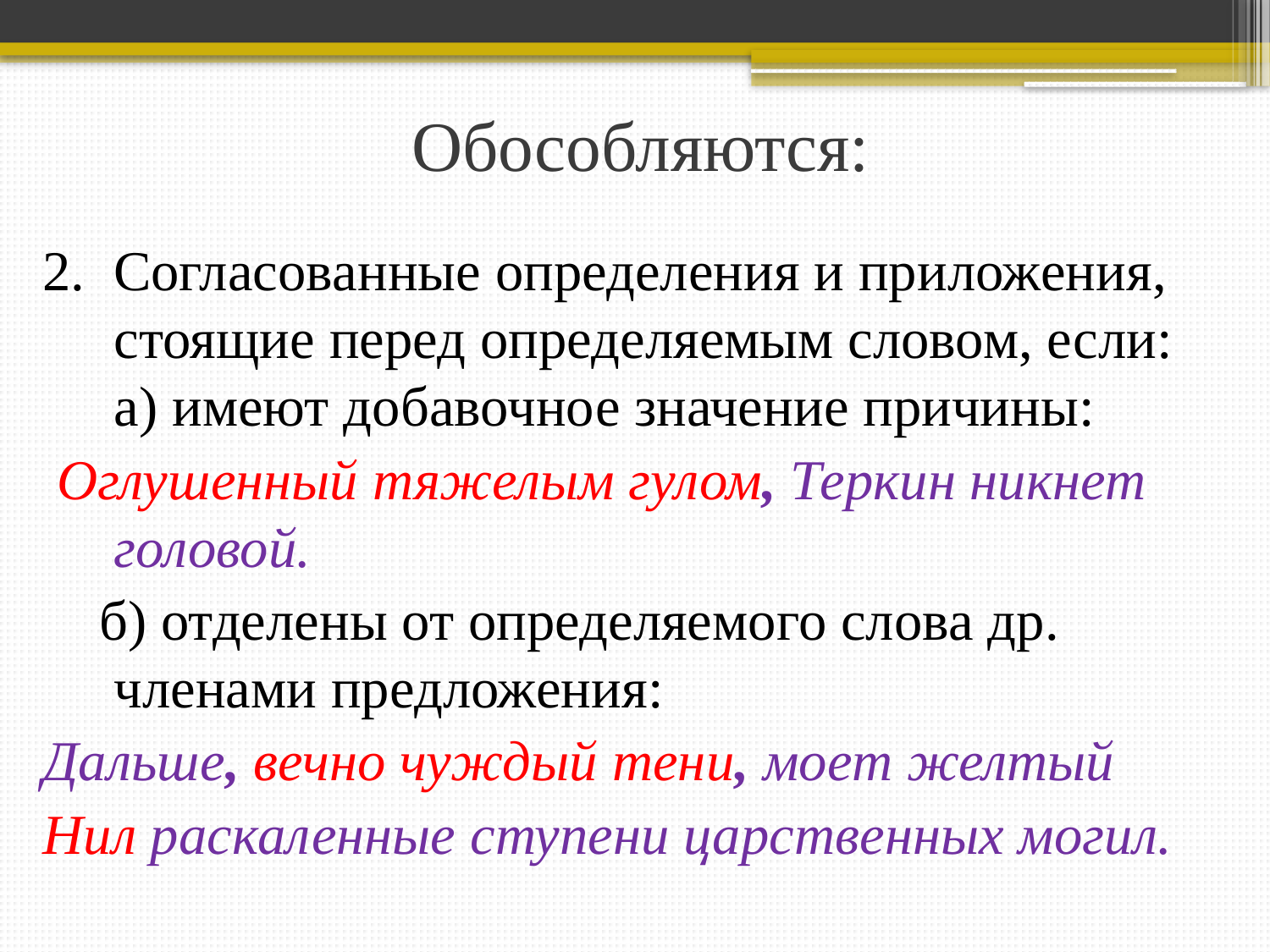

# Обособляются:
2.  Согласованные определения и приложения, стоящие перед определяемым словом, если: а) имеют добавочное значение причины:
 Оглушенный тяжелым гулом, Теркин никнет головой.
    б) отделены от определяемого слова др. членами предложения:
Дальше, вечно чуждый тени, моет желтый
Нил раскаленные ступени царственных могил.